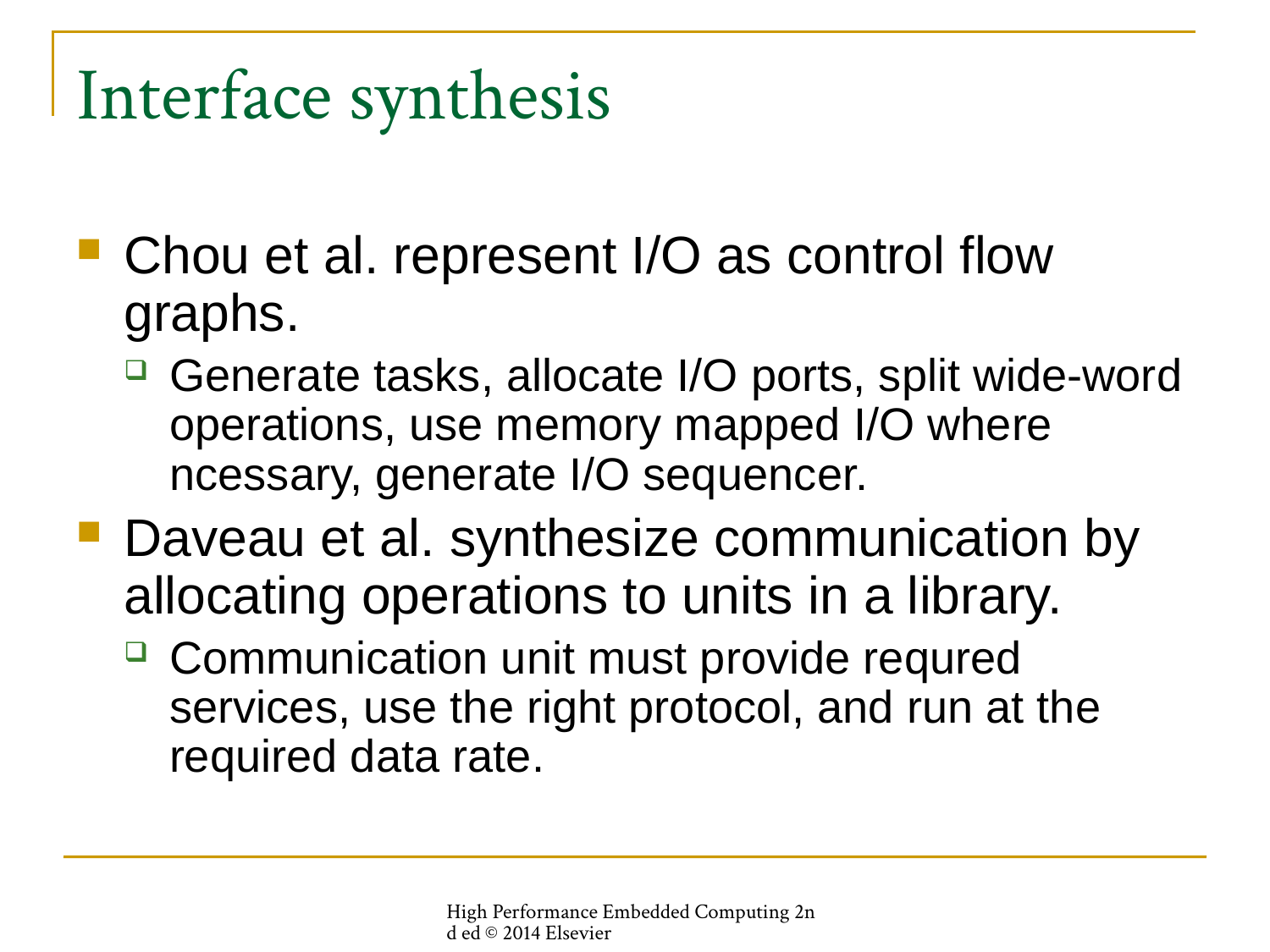

# Interface synthesis
Chou et al. represent I/O as control flow graphs.
Generate tasks, allocate I/O ports, split wide-word operations, use memory mapped I/O where ncessary, generate I/O sequencer.
Daveau et al. synthesize communication by allocating operations to units in a library.
Communication unit must provide requred services, use the right protocol, and run at the required data rate.
High Performance Embedded Computing 2nd ed © 2014 Elsevier